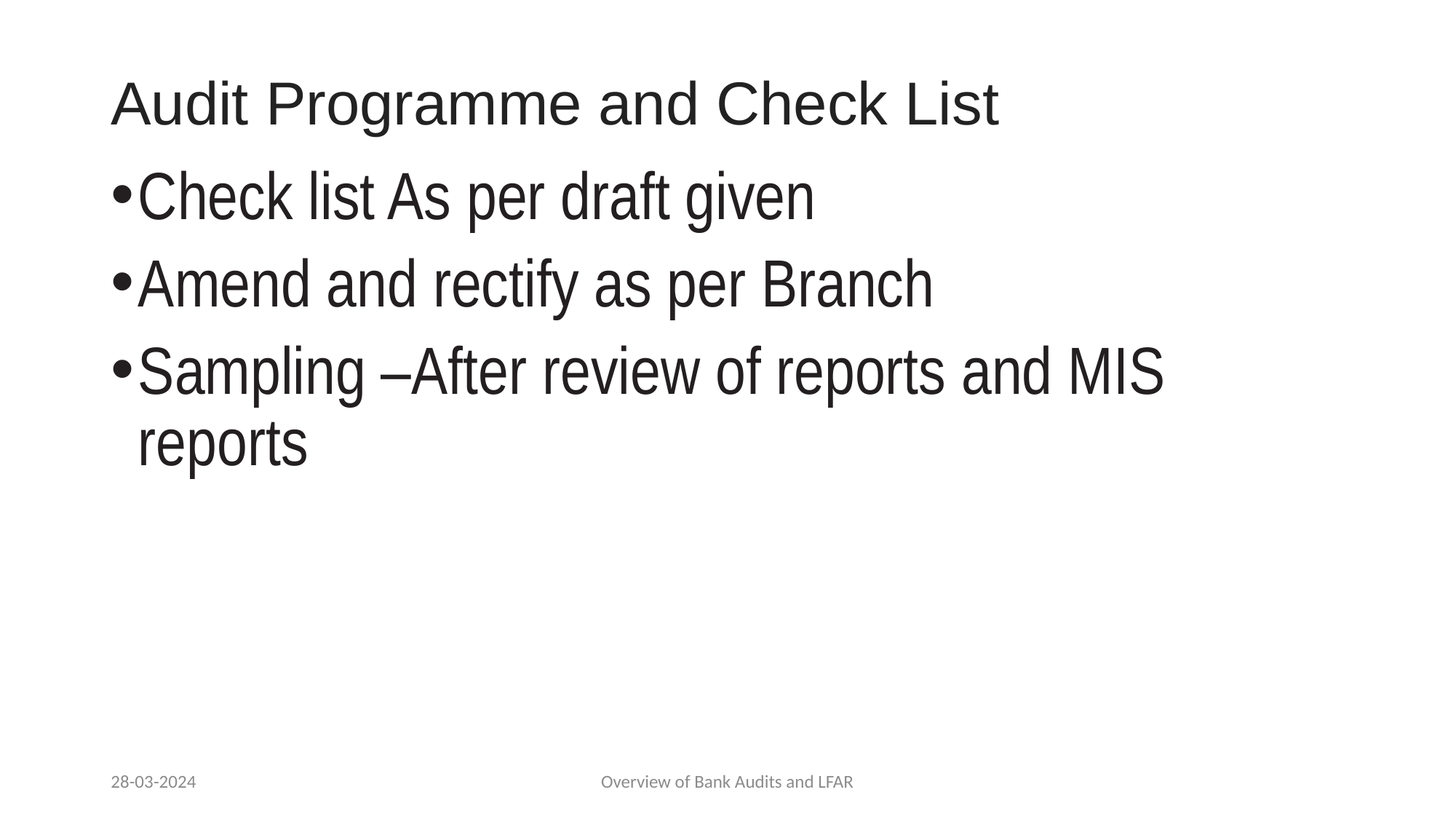

# Audit Programme and Check List
Check list As per draft given
Amend and rectify as per Branch
Sampling –After review of reports and MIS reports

28-03-2024
Overview of Bank Audits and LFAR
7